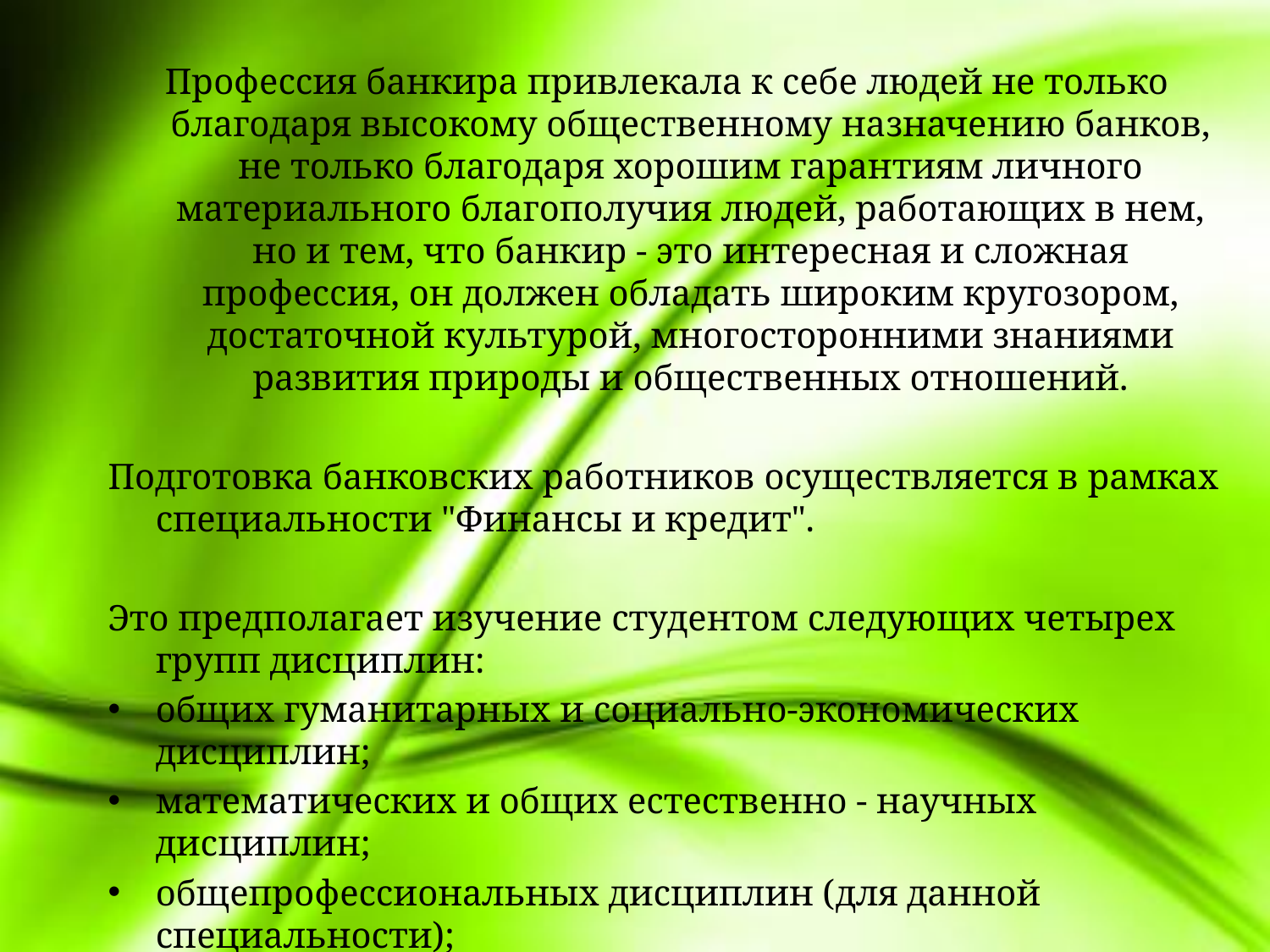

Профессия банкира привлекала к себе людей не только благодаря высокому общественному назначению банков, не только благодаря хорошим гарантиям личного материального благополучия людей, работающих в нем, но и тем, что банкир - это интересная и сложная профессия, он должен обладать широким кругозором, достаточной культурой, многосторонними знаниями развития природы и общественных отношений.

Подготовка банковских работников осуществляется в рамках специальности "Финансы и кредит".

Это предполагает изучение студентом следующих четырех групп дисциплин:
общих гуманитарных и социально-экономических дисциплин;
математических и общих естественно - научных дисциплин;
общепрофессиональных дисциплин (для данной специальности);
специальных дисциплин.